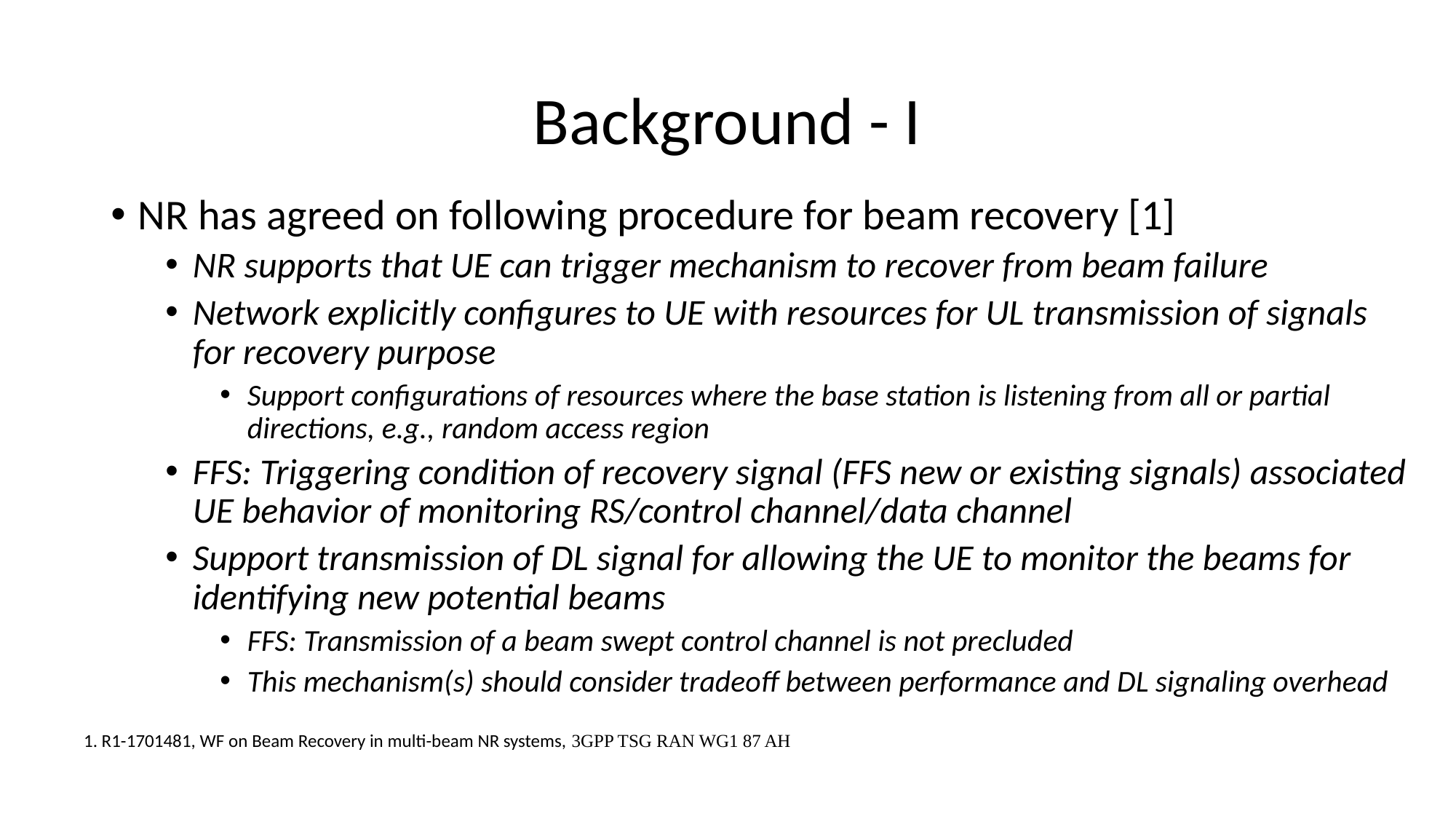

# Background - I
NR has agreed on following procedure for beam recovery [1]
NR supports that UE can trigger mechanism to recover from beam failure
Network explicitly configures to UE with resources for UL transmission of signals for recovery purpose
Support configurations of resources where the base station is listening from all or partial directions, e.g., random access region
FFS: Triggering condition of recovery signal (FFS new or existing signals) associated UE behavior of monitoring RS/control channel/data channel
Support transmission of DL signal for allowing the UE to monitor the beams for identifying new potential beams
FFS: Transmission of a beam swept control channel is not precluded
This mechanism(s) should consider tradeoff between performance and DL signaling overhead

1. R1-1701481, WF on Beam Recovery in multi-beam NR systems, 3GPP TSG RAN WG1 87 AH